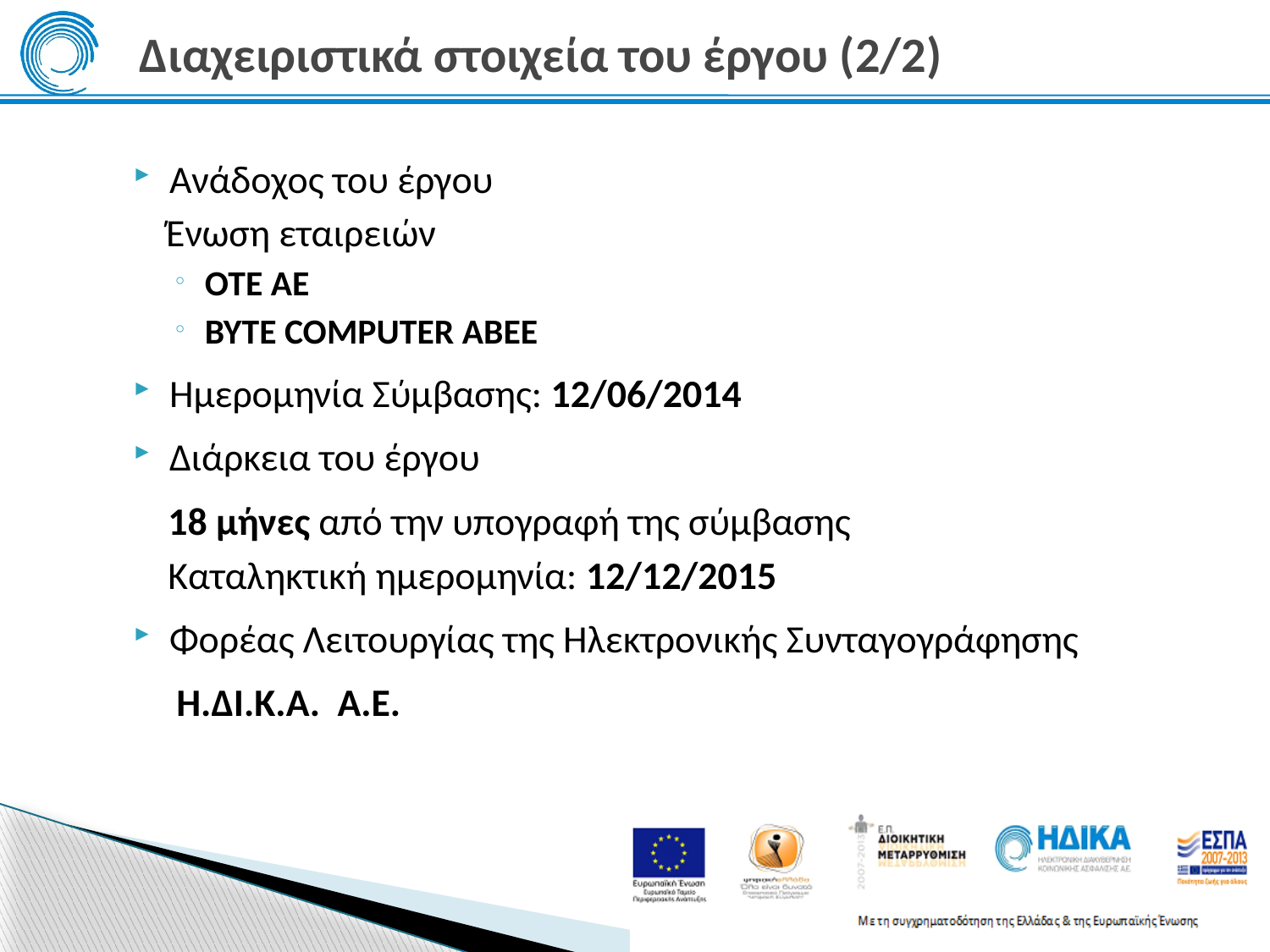

# Διαχειριστικά στοιχεία του έργου (2/2)

Ανάδοχος του έργου
Ένωση εταιρειών
ΟΤΕ ΑΕ
BYTE COMPUTER ABEE
Ημερομηνία Σύμβασης: 12/06/2014
Διάρκεια του έργου
18 μήνες από την υπογραφή της σύμβασης
Καταληκτική ημερομηνία: 12/12/2015
Φορέας Λειτουργίας της Ηλεκτρονικής Συνταγογράφησης
 Η.ΔΙ.Κ.Α.  Α.Ε.